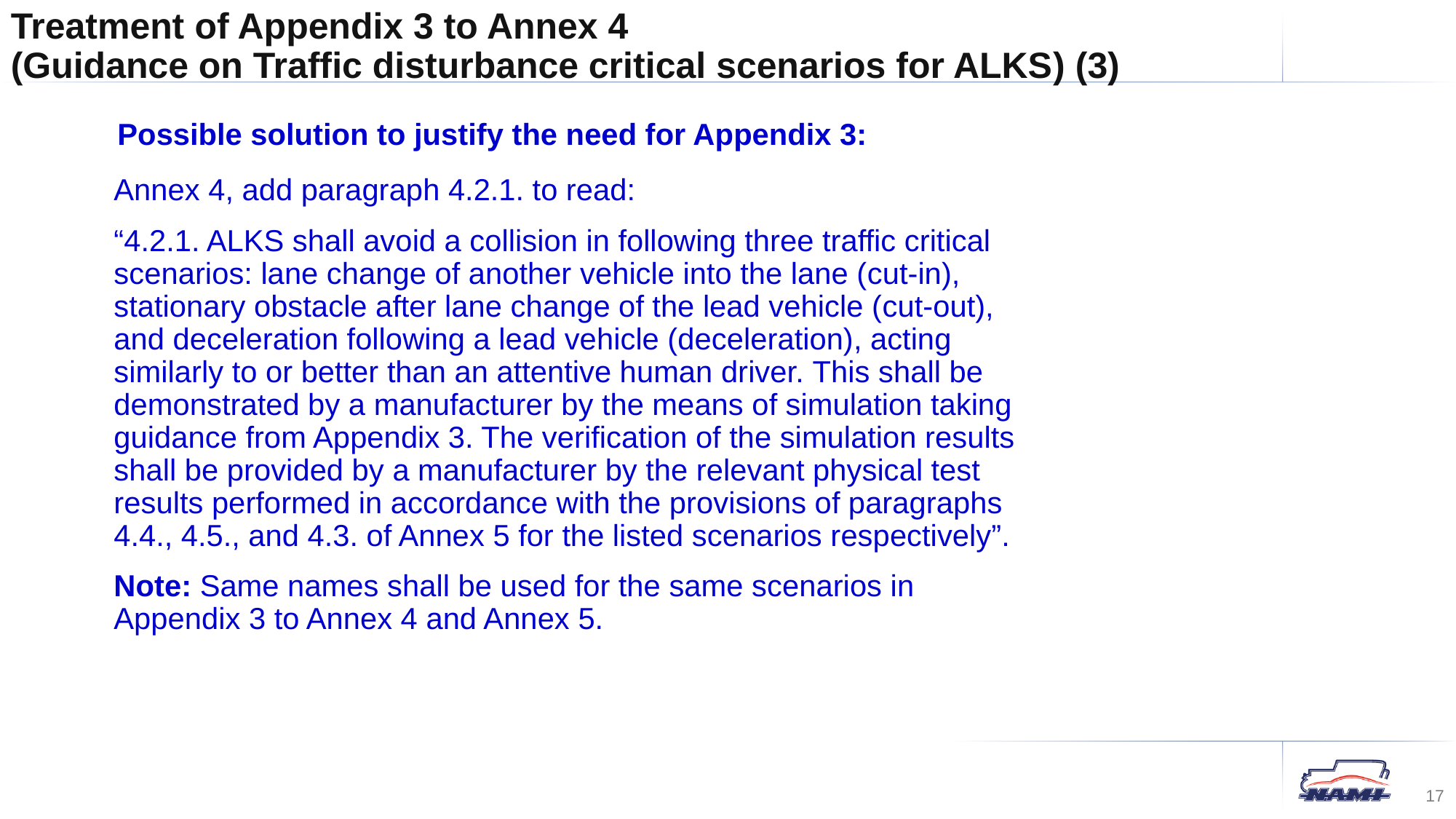

Treatment of Appendix 3 to Annex 4
(Guidance on Traffic disturbance critical scenarios for ALKS) (3)
Possible solution to justify the need for Appendix 3:
Annex 4, add paragraph 4.2.1. to read:
“4.2.1. ALKS shall avoid a collision in following three traffic critical scenarios: lane change of another vehicle into the lane (cut-in), stationary obstacle after lane change of the lead vehicle (cut-out), and deceleration following a lead vehicle (deceleration), acting similarly to or better than an attentive human driver. This shall be demonstrated by a manufacturer by the means of simulation taking guidance from Appendix 3. The verification of the simulation results shall be provided by a manufacturer by the relevant physical test results performed in accordance with the provisions of paragraphs 4.4., 4.5., and 4.3. of Annex 5 for the listed scenarios respectively”.
Note: Same names shall be used for the same scenarios in Appendix 3 to Annex 4 and Annex 5.

17